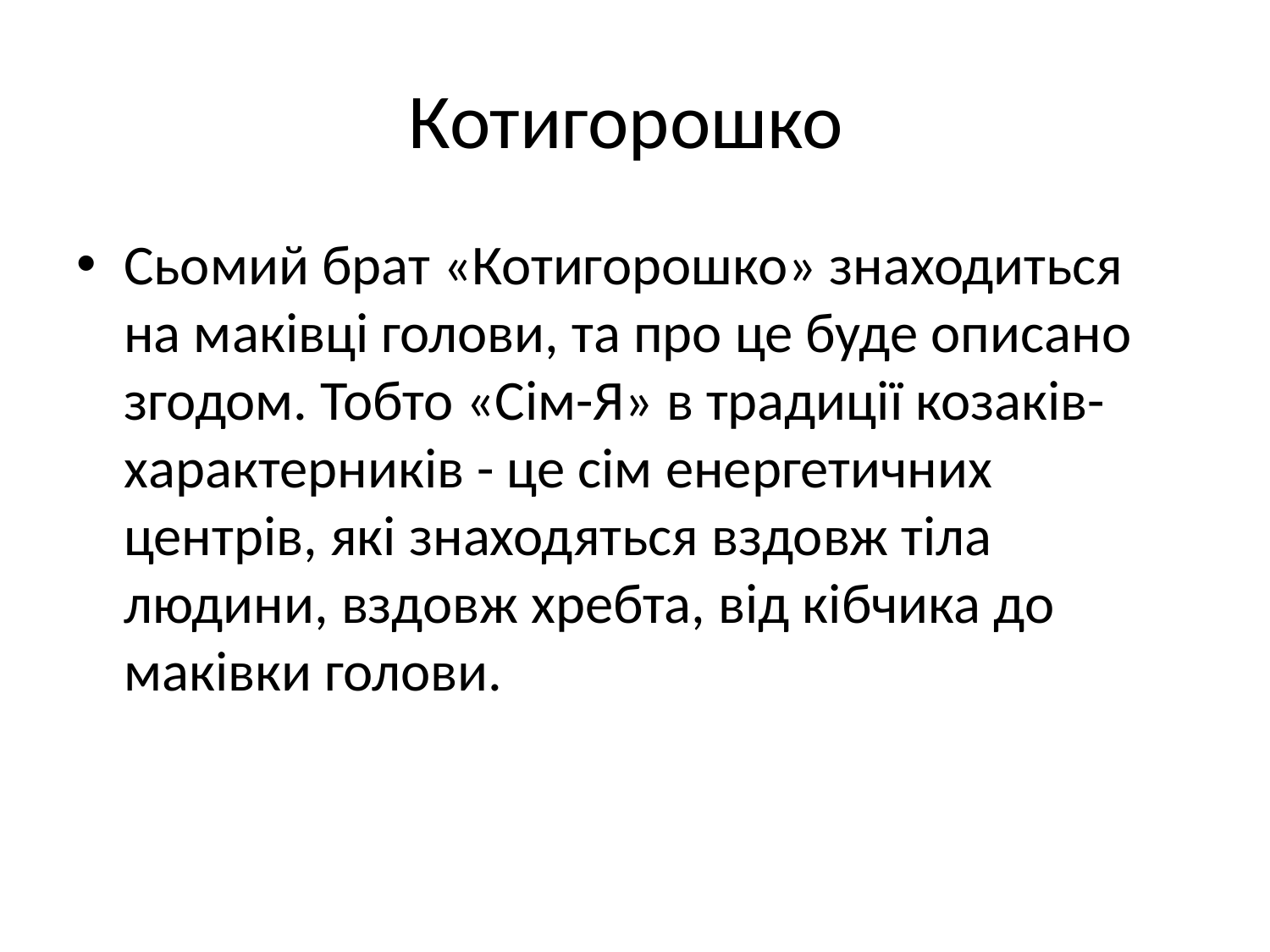

# Котигорошко
Сьомий брат «Котигорошко» знаходиться на маківці голови, та про це буде описано згодом. Тобто «Сім-Я» в традиції козаків-характерників - це сім енергетичних центрів, які знаходяться вздовж тіла людини, вздовж хребта, від кібчика до маківки голови.